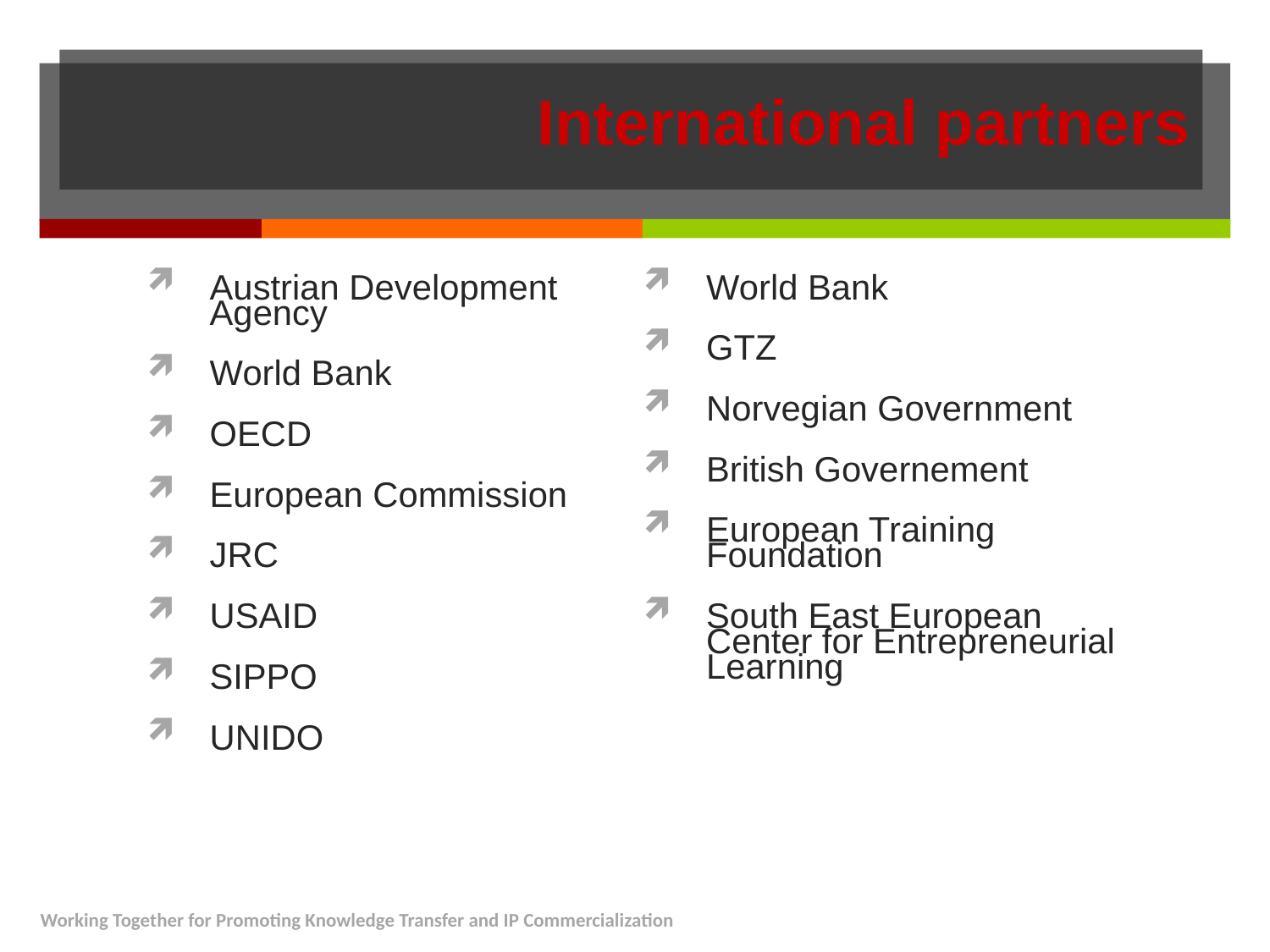

# International partners
Austrian Development Agency
World Bank
OECD
European Commission
JRC
USAID
SIPPO
UNIDO
World Bank
GTZ
Norvegian Government
British Governement
European Training Foundation
South East European Center for Entrepreneurial Learning
Working Together for Promoting Knowledge Transfer and IP Commercialization